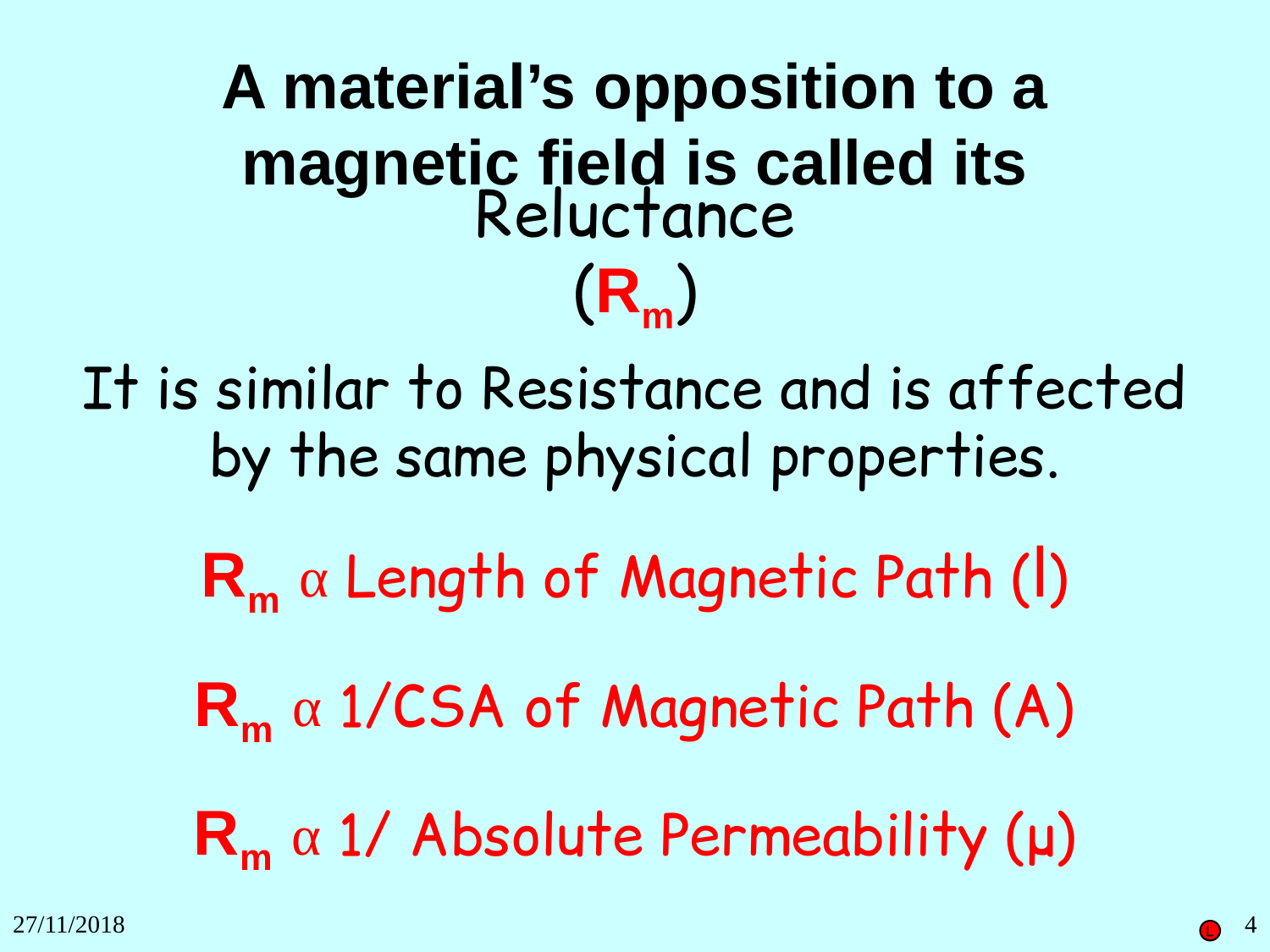

A material’s opposition to a magnetic field is called its
Reluctance
(Rm)
It is similar to Resistance and is affected by the same physical properties.
Rm α Length of Magnetic Path (l)
Rm α 1/CSA of Magnetic Path (A)
Rm α 1/ Absolute Permeability (μ)
27/11/2018
4
L